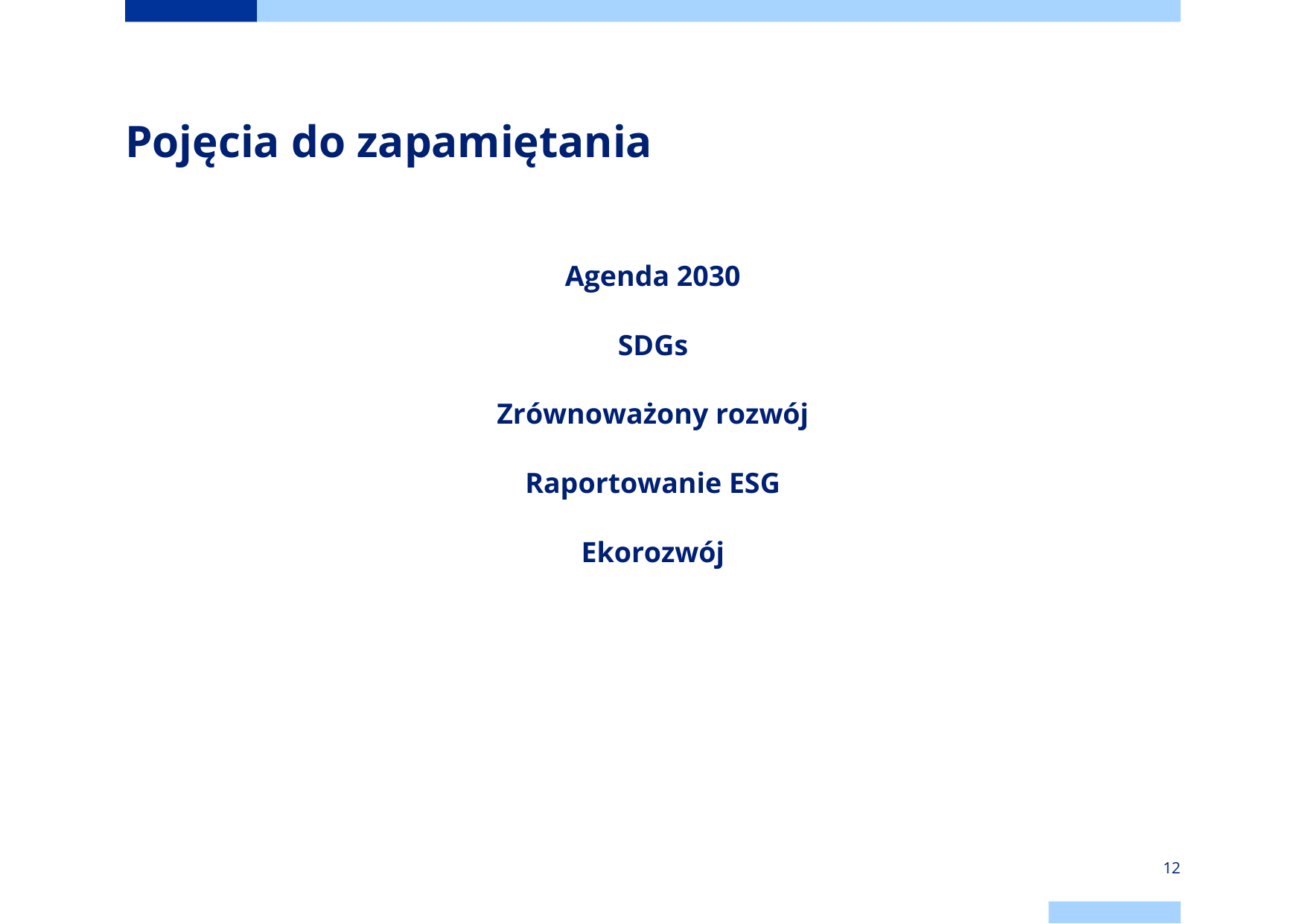

# Pojęcia do zapamiętania
Agenda 2030
SDGs
Zrównoważony rozwój
Raportowanie ESG
Ekorozwój
12